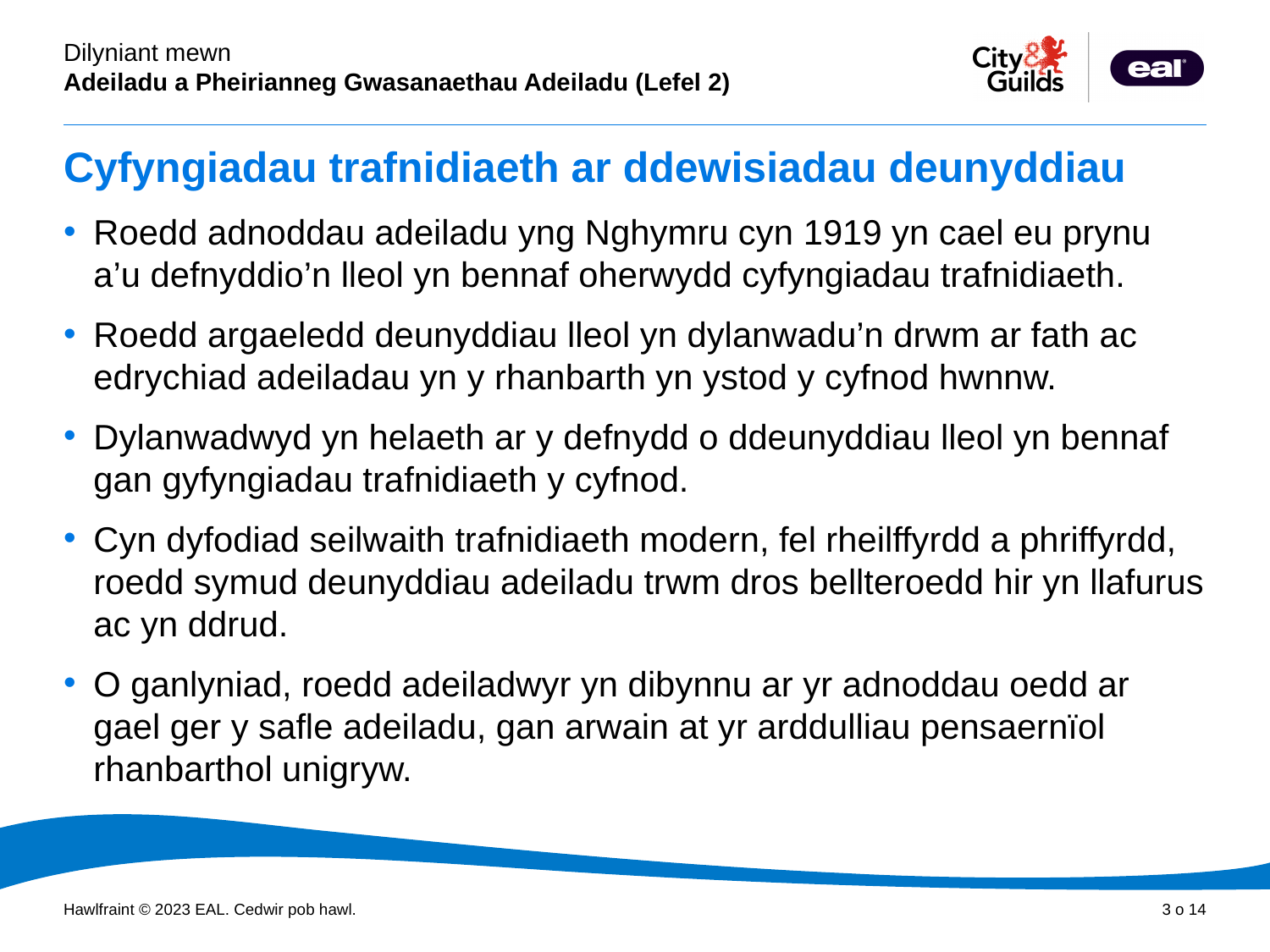

Cyfyngiadau trafnidiaeth ar ddewisiadau deunyddiau
Roedd adnoddau adeiladu yng Nghymru cyn 1919 yn cael eu prynu a’u defnyddio’n lleol yn bennaf oherwydd cyfyngiadau trafnidiaeth.
Roedd argaeledd deunyddiau lleol yn dylanwadu’n drwm ar fath ac edrychiad adeiladau yn y rhanbarth yn ystod y cyfnod hwnnw.
Dylanwadwyd yn helaeth ar y defnydd o ddeunyddiau lleol yn bennaf gan gyfyngiadau trafnidiaeth y cyfnod.
Cyn dyfodiad seilwaith trafnidiaeth modern, fel rheilffyrdd a phriffyrdd, roedd symud deunyddiau adeiladu trwm dros bellteroedd hir yn llafurus ac yn ddrud.
O ganlyniad, roedd adeiladwyr yn dibynnu ar yr adnoddau oedd ar gael ger y safle adeiladu, gan arwain at yr arddulliau pensaernïol rhanbarthol unigryw.